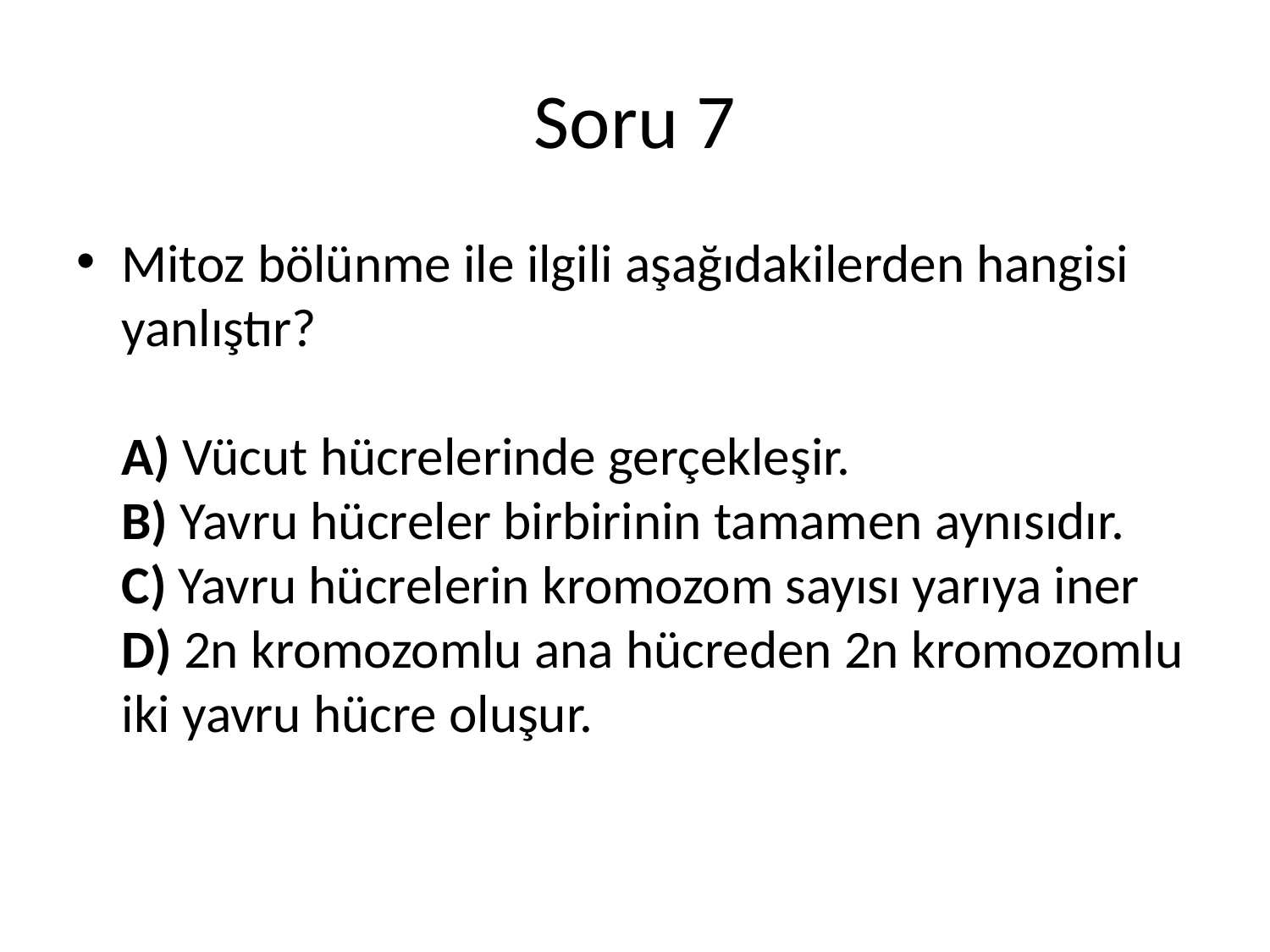

# Soru 7
Mitoz bölünme ile ilgili aşağıdakilerden hangisi yanlıştır? 
A) Vücut hücrelerinde gerçekleşir. 
B) Yavru hücreler birbirinin tamamen aynısıdır. 
C) Yavru hücrelerin kromozom sayısı yarıya iner 
D) 2n kromozomlu ana hücreden 2n kromozomlu iki yavru hücre oluşur.